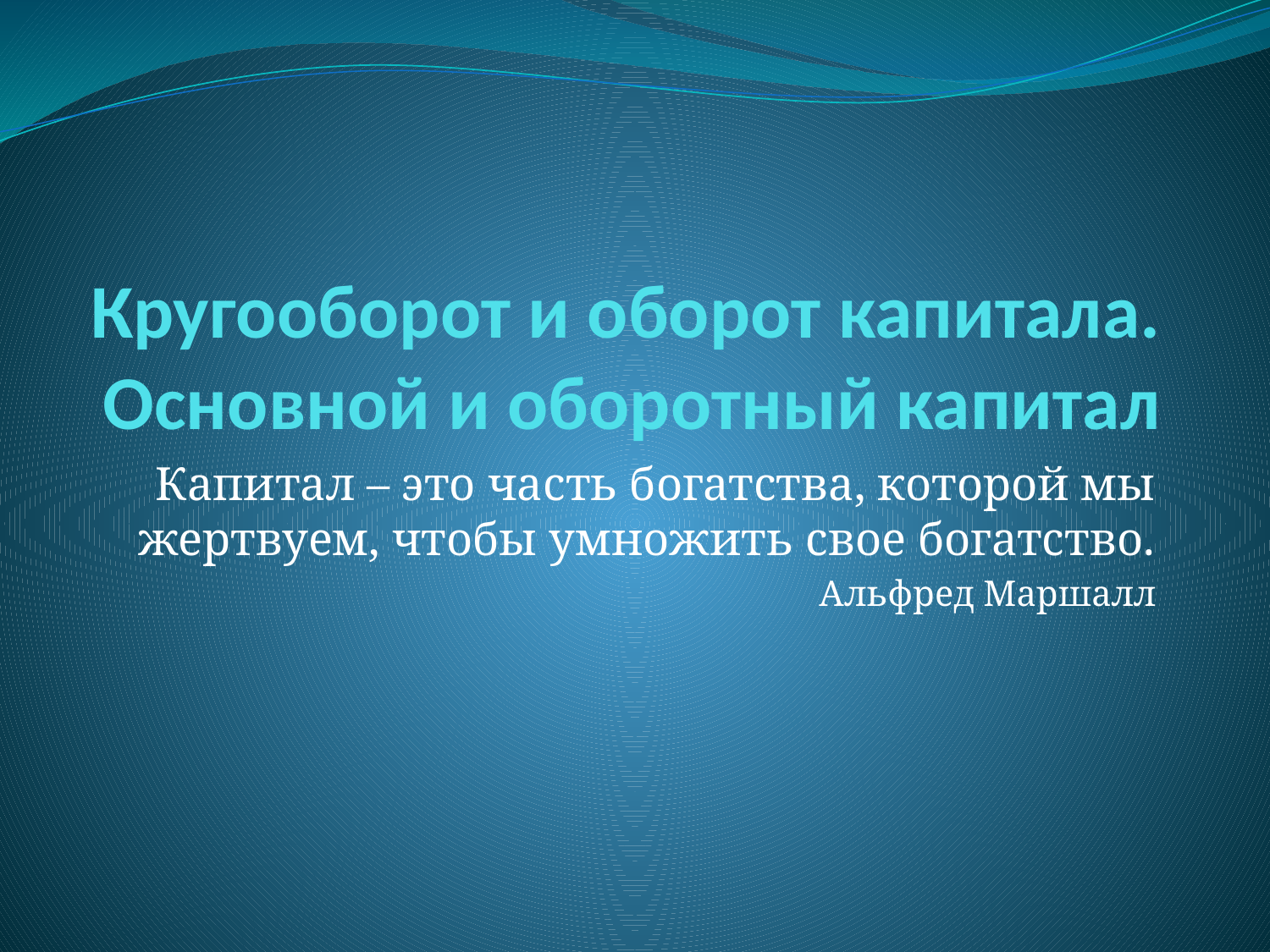

# Кругооборот и оборот капитала. Основной и оборотный капитал
Капитал – это часть богатства, которой мы жертвуем, чтобы умножить свое богатство.
Альфред Маршалл